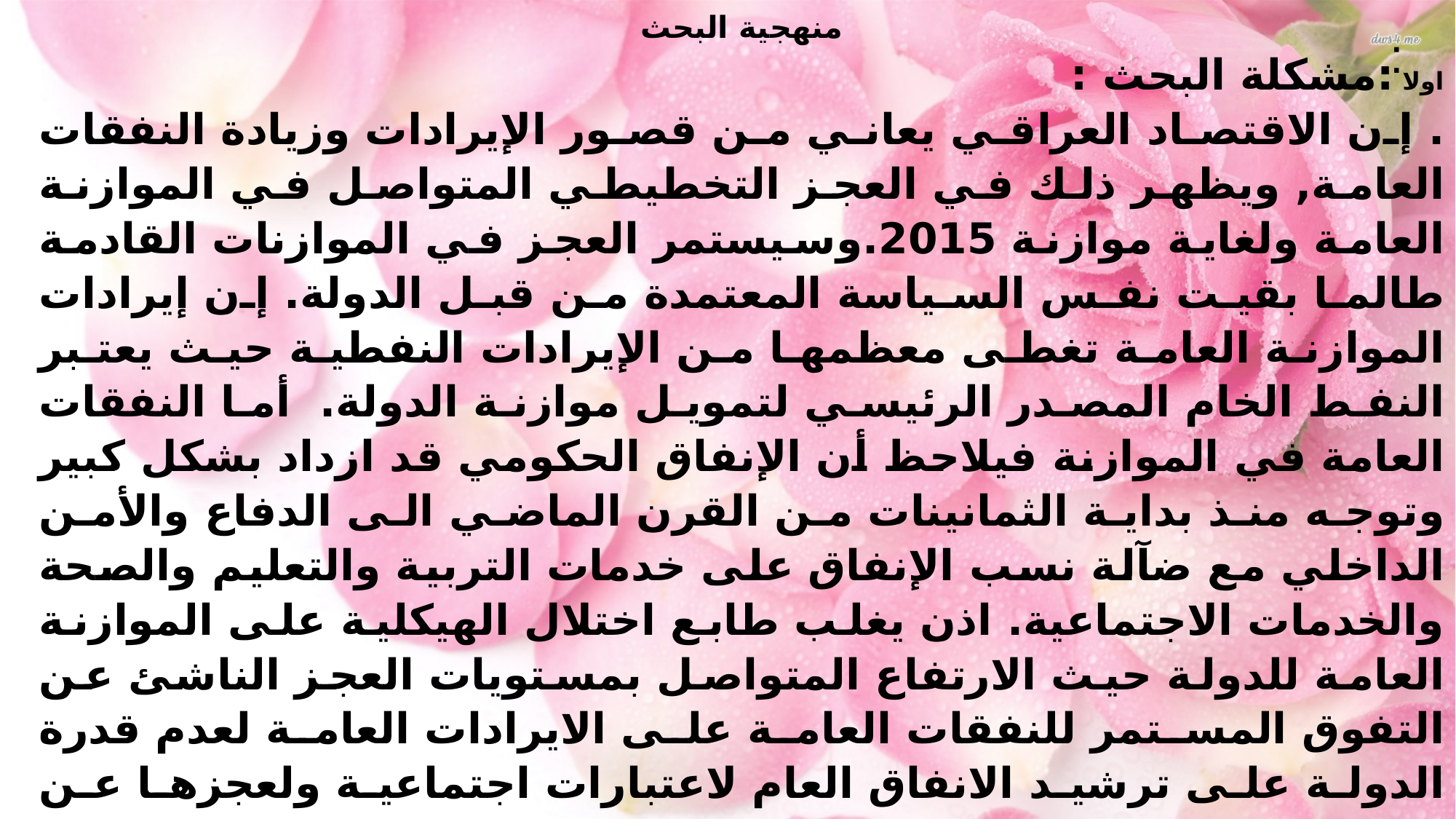

منهجية البحث
اولا :مشكلة البحث :
. إن الاقتصاد العراقي يعاني من قصور الإيرادات وزيادة النفقات العامة, ويظهر ذلك في العجز التخطيطي المتواصل في الموازنة العامة ولغاية موازنة 2015.وسيستمر العجز في الموازنات القادمة طالما بقيت نفس السياسة المعتمدة من قبل الدولة. إن إيرادات الموازنة العامة تغطى معظمها من الإيرادات النفطية حيث يعتبر النفط الخام المصدر الرئيسي لتمويل موازنة الدولة.  أما النفقات العامة في الموازنة فيلاحظ أن الإنفاق الحكومي قد ازداد بشكل كبير وتوجه منذ بداية الثمانينات من القرن الماضي الى الدفاع والأمن الداخلي مع ضآلة نسب الإنفاق على خدمات التربية والتعليم والصحة والخدمات الاجتماعية. اذن يغلب طابع اختلال الهيكلية على الموازنة العامة للدولة حيث الارتفاع المتواصل بمستويات العجز الناشئ عن التفوق المستمر للنفقات العامة على الايرادات العامة لعدم قدرة الدولة على ترشيد الانفاق العام لاعتبارات اجتماعية ولعجزها عن تنويع مصادر الايرادات من خلال زيادة القاعدة الضريبية والحد من حالات التهرب الضريبي . ويلاحظ بان العجز في الموازنة العامة قد اتخذ طابع الاستمرارية.ويمكن تجسيد مشكلة البحث بالتساؤل التالي :هل الفساد الاداري والمالي بالعراق يبدا من بداية اقرار وتنفيذ الموازنة ؟.

: